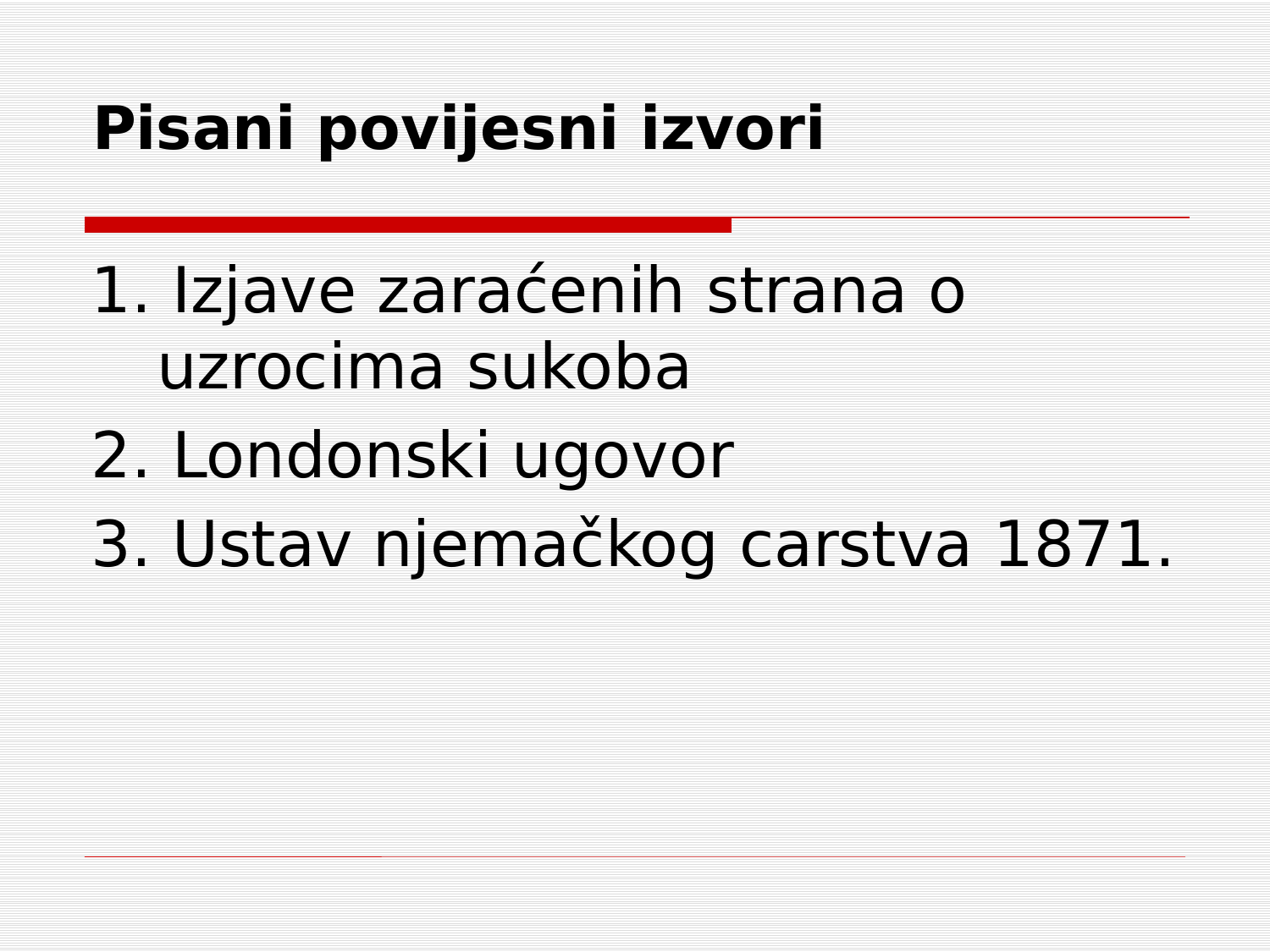

1. Izjave zaraćenih strana o uzrocima sukoba
2. Londonski ugovor
3. Ustav njemačkog carstva 1871.
Pisani povijesni izvori